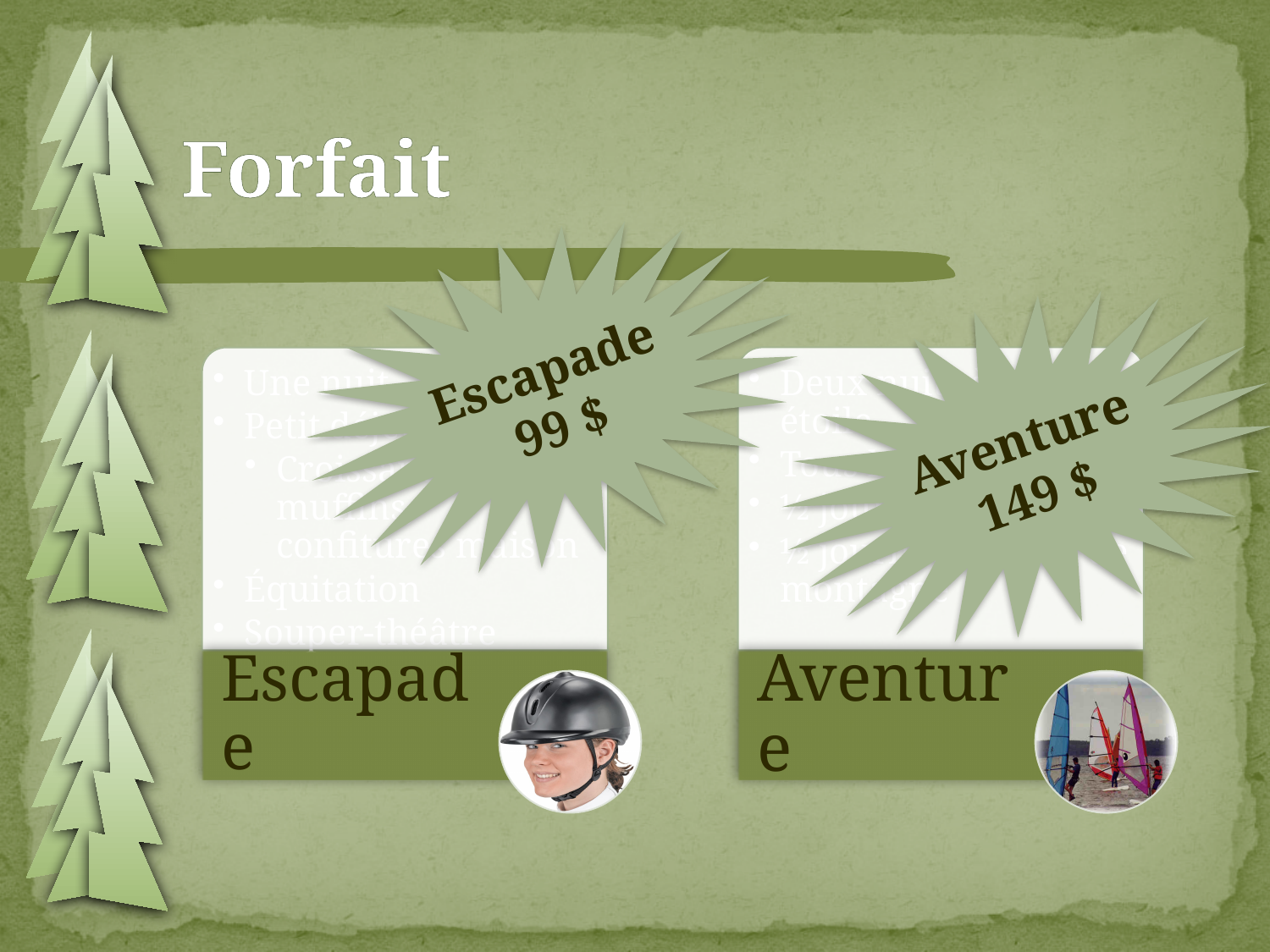

# Forfait
Escapade
99 $
Aventure
149 $
Une nuit
Petit déjeuner santé
Croissants, muffins,
confitures maison
Équitation
Souper-théâtre
Escapade
Deux nuits à la belle étoile
Tous les repas
½ journée de voile
½ journée de vélo de montagne
Aventure